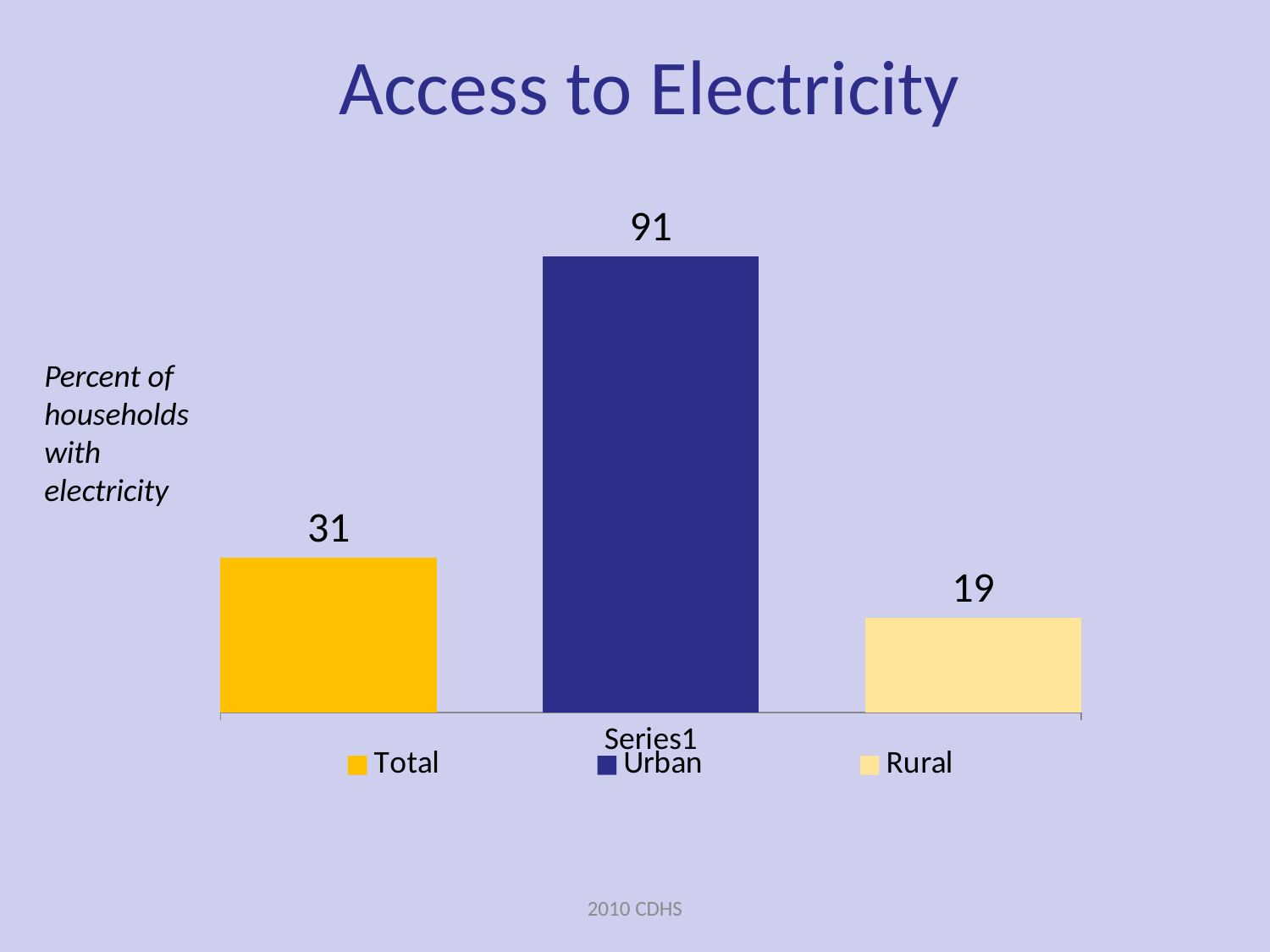

# Access to Electricity

### Chart

| Category | Total | Urban | Rural |
|---|---|---|---|
|  | 31.0 | 91.0 | 19.0 |
Percent of households with electricity
2010 CDHS